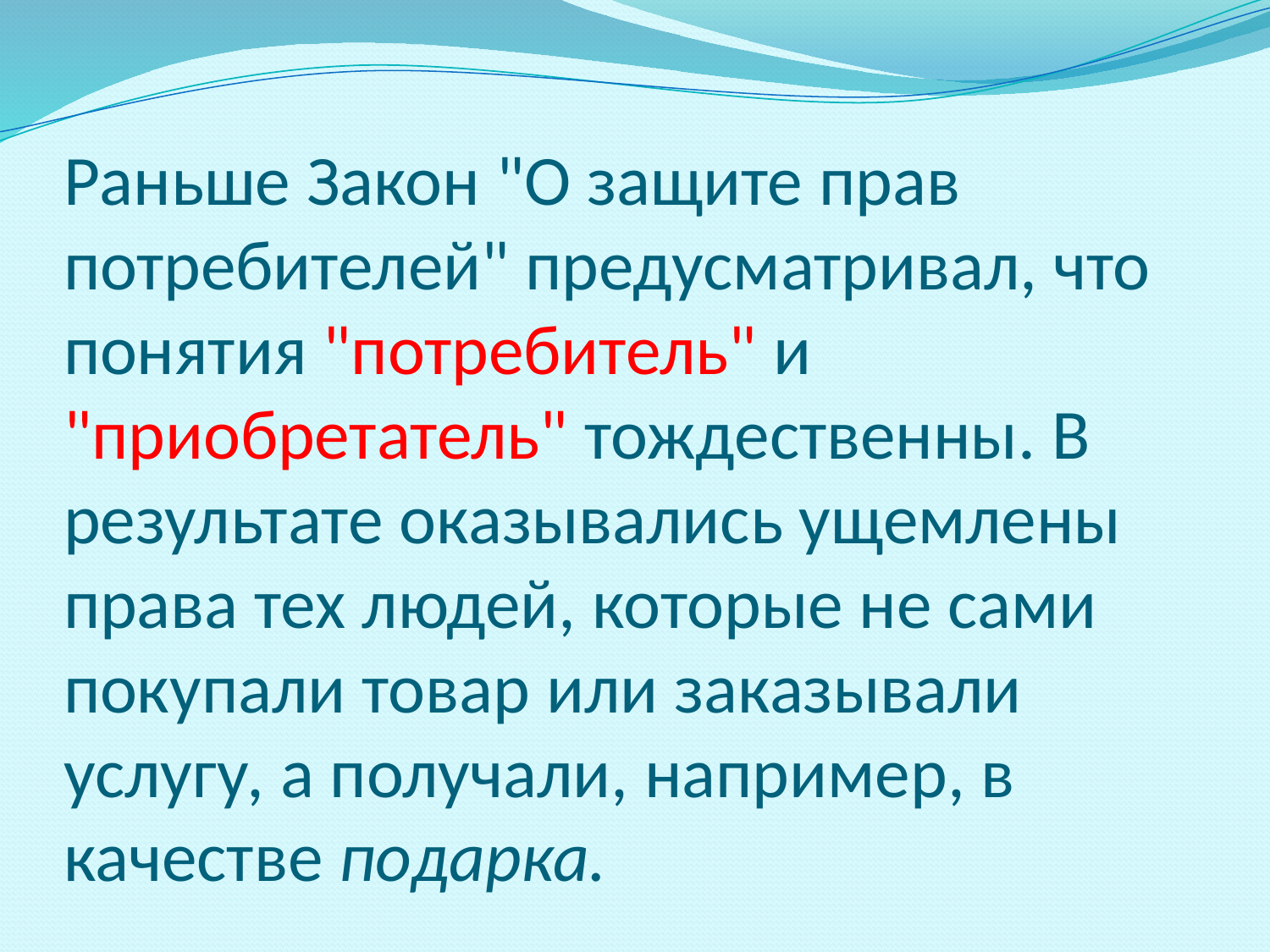

# Раньше Закон "О защите прав потребителей" предусматривал, что понятия "потребитель" и "приобретатель" тождественны. В результате оказывались ущемлены права тех людей, которые не сами покупали товар или заказывали услугу, а получали, например, в качестве подарка.